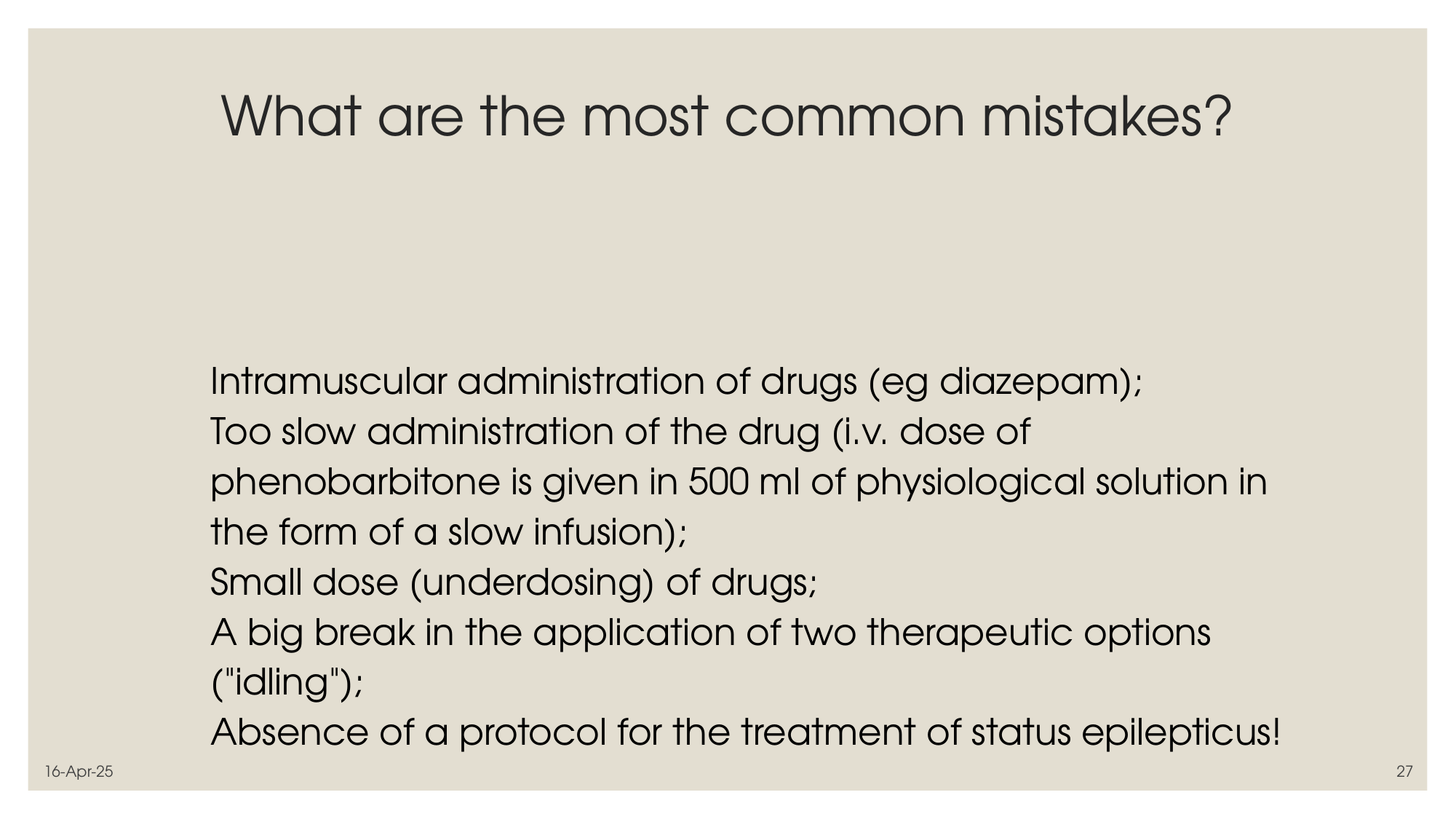

# What are the most common mistakes?
Intramuscular administration of drugs (eg diazepam);
Too slow administration of the drug (i.v. dose of phenobarbitone is given in 500 ml of physiological solution in the form of a slow infusion);
Small dose (underdosing) of drugs;
A big break in the application of two therapeutic options ("idling");
Absence of a protocol for the treatment of status epilepticus!
16-Apr-25
27